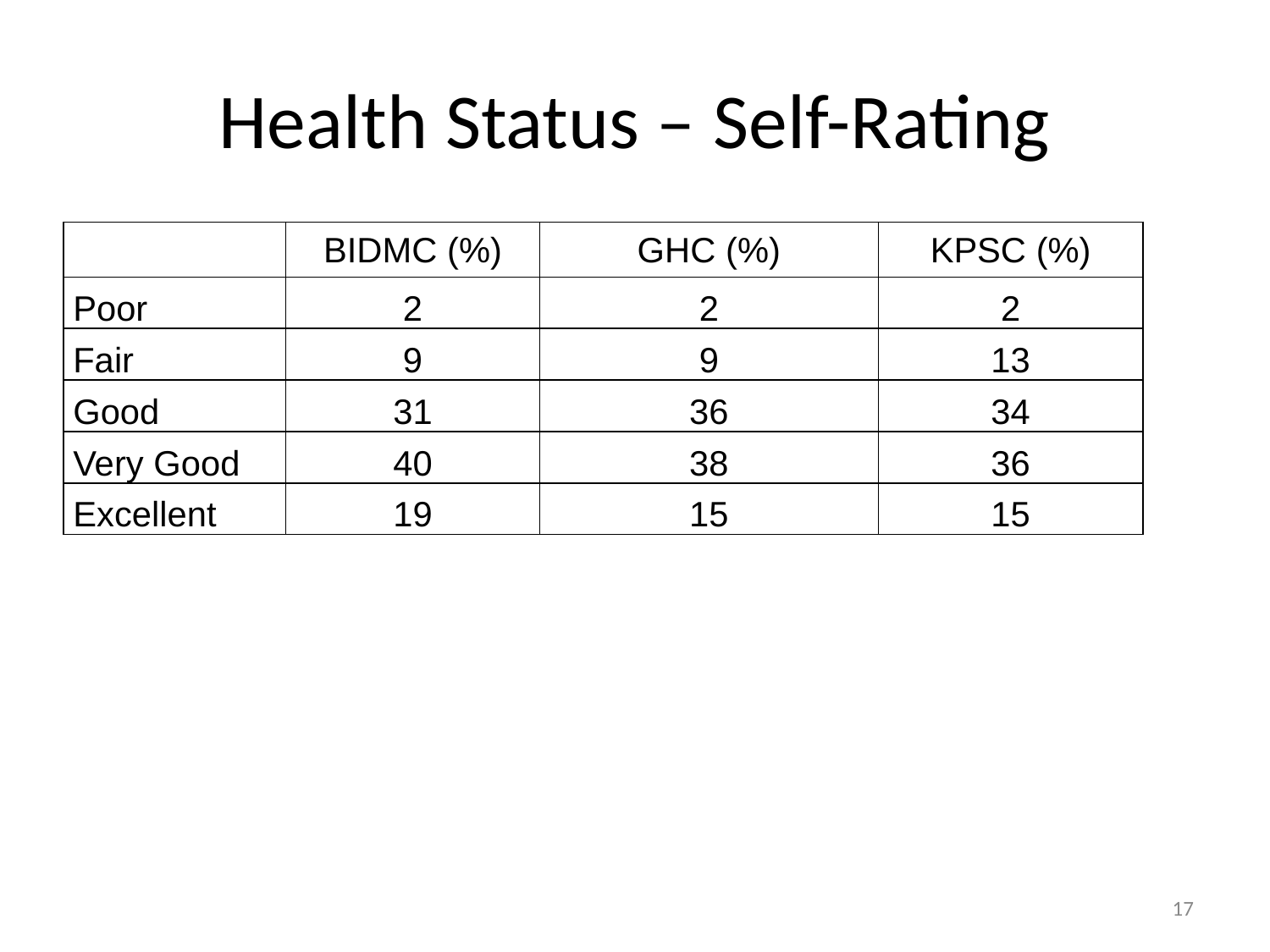

# Health Status – Self-Rating
|  | BIDMC (%) | GHC (%) | KPSC (%) |
| --- | --- | --- | --- |
| Poor | 2 | 2 | 2 |
| Fair | 9 | 9 | 13 |
| Good | 31 | 36 | 34 |
| Very Good | 40 | 38 | 36 |
| Excellent | 19 | 15 | 15 |
17